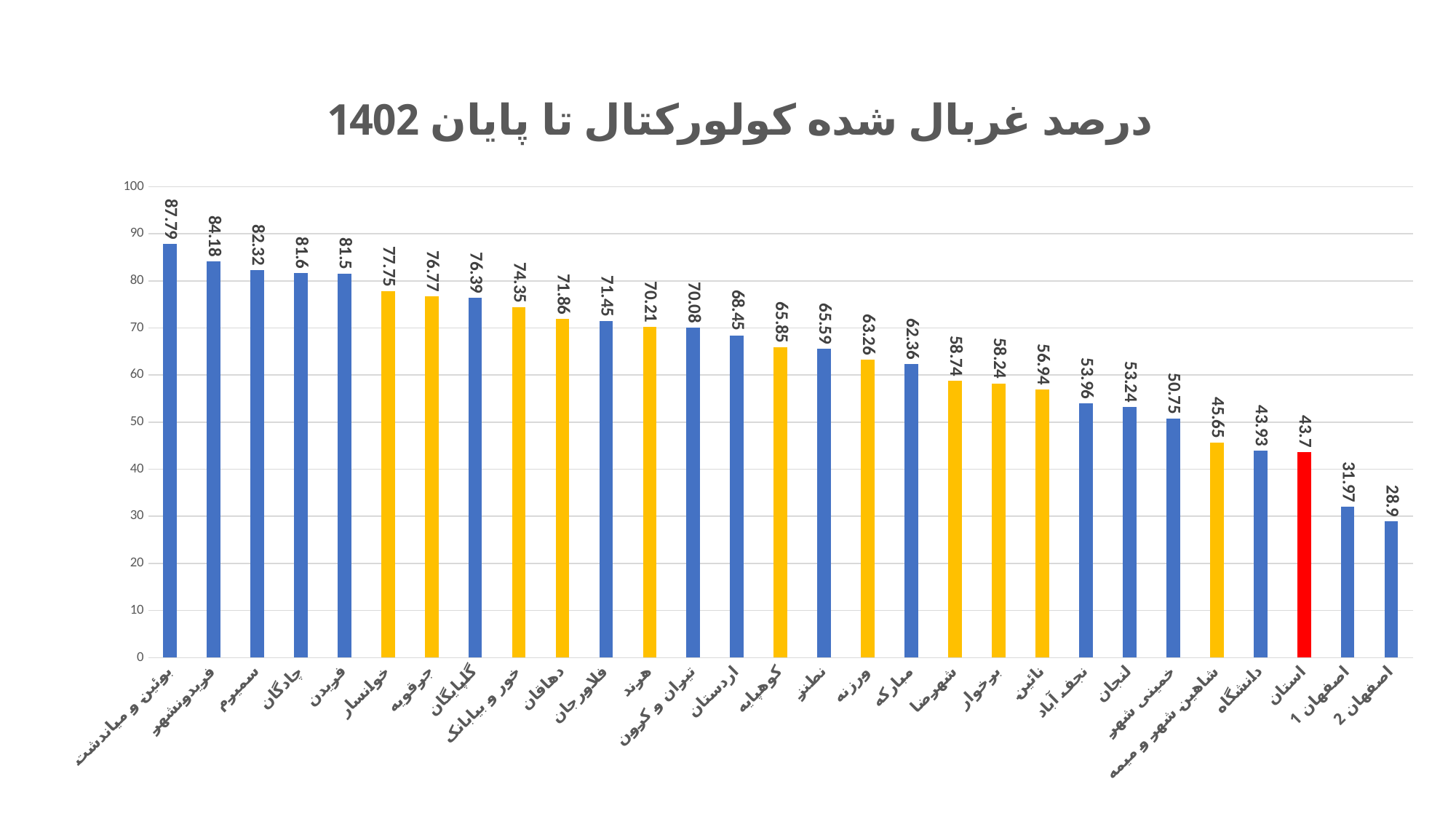

#

### Chart:

| Category | درصد غربال شده کولورکتال تا پایان 1402 |
|---|---|
| بوئین و میاندشت | 87.79 |
| فریدونشهر | 84.18 |
| سمیرم | 82.32 |
| چادگان | 81.6 |
| فریدن | 81.5 |
| خوانسار | 77.75 |
| جرقویه | 76.77 |
| گلپایگان | 76.39 |
| خور و بیابانک | 74.35 |
| دهاقان | 71.86 |
| فلاورجان | 71.45 |
| هرند | 70.21 |
| تیران و کرون | 70.08 |
| اردستان | 68.45 |
| کوهپایه | 65.85 |
| نطنز | 65.59 |
| ورزنه | 63.26 |
| مبارکه | 62.36 |
| شهرضا | 58.74 |
| برخوار | 58.24 |
| نائین | 56.94 |
| نجف آباد | 53.96 |
| لنجان | 53.24 |
| خمینی شهر | 50.75 |
| شاهین شهر و میمه | 45.65 |
| دانشگاه | 43.93 |
| استان | 43.7 |
| اصفهان 1 | 31.97 |
| اصفهان 2 | 28.9 |